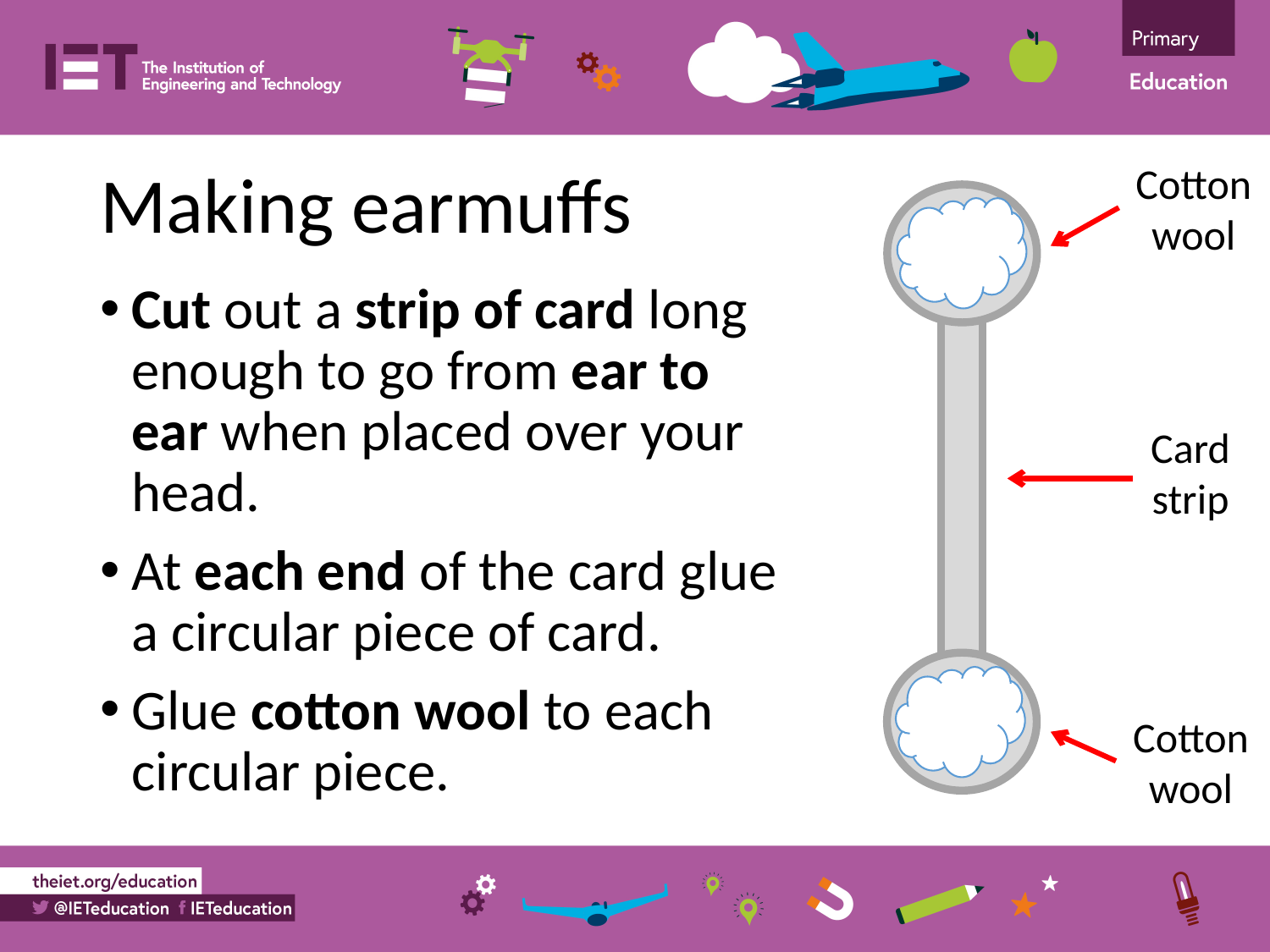

# Making earmuffs
Cotton wool

Cut out a strip of card long enough to go from ear to ear when placed over your head.
At each end of the card glue a circular piece of card.
Glue cotton wool to each circular piece.
Card strip

Cotton wool